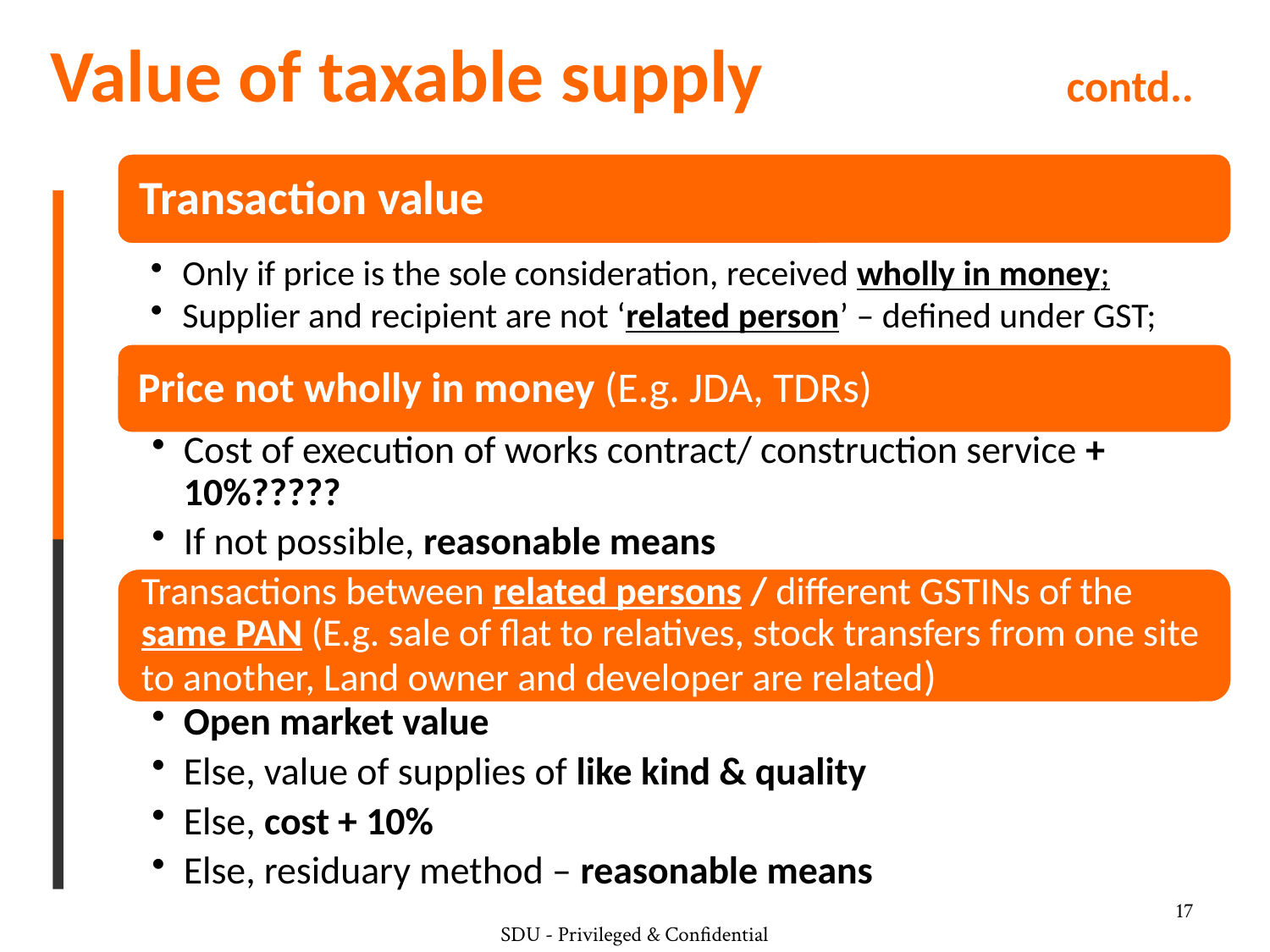

# Value of taxable supply  			contd..
Price not wholly in money (E.g. JDA, TDRs)
Cost of execution of works contract/ construction service + 10%?????
If not possible, reasonable means

Transactions between related persons / different GSTINs of the same PAN (E.g. sale of flat to relatives, stock transfers from one site to another, Land owner and developer are related)
Open market value
Else, value of supplies of like kind & quality
Else, cost + 10%
Else, residuary method – reasonable means
Transaction value
Only if price is the sole consideration, received wholly in money;
Supplier and recipient are not ‘related person’ – defined under GST;
17
SDU - Privileged & Confidential